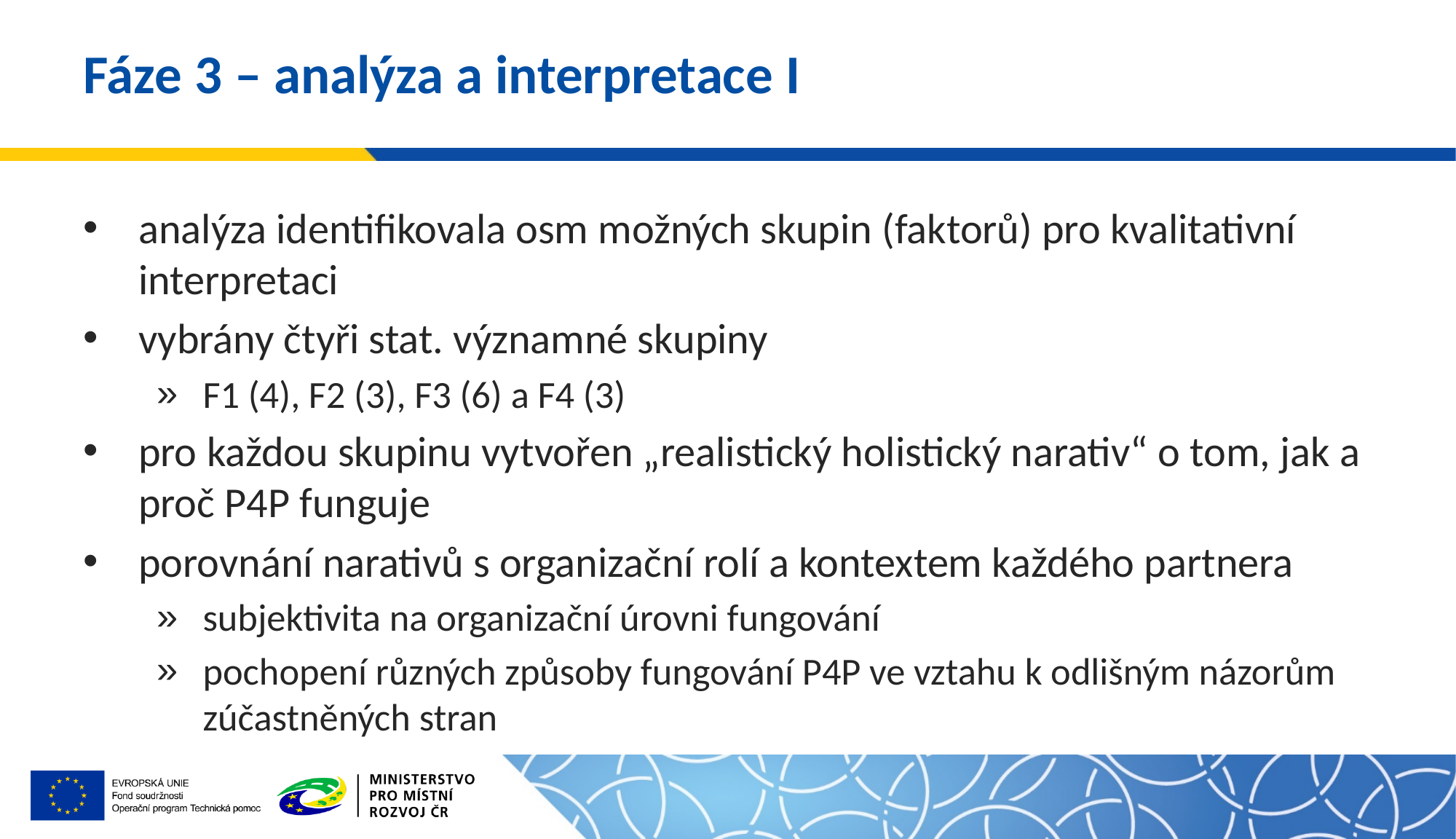

# Fáze 3 – analýza a interpretace I
analýza identifikovala osm možných skupin (faktorů) pro kvalitativní interpretaci
vybrány čtyři stat. významné skupiny
F1 (4), F2 (3), F3 (6) a F4 (3)
pro každou skupinu vytvořen „realistický holistický narativ“ o tom, jak a proč P4P funguje
porovnání narativů s organizační rolí a kontextem každého partnera
subjektivita na organizační úrovni fungování
pochopení různých způsoby fungování P4P ve vztahu k odlišným názorům zúčastněných stran